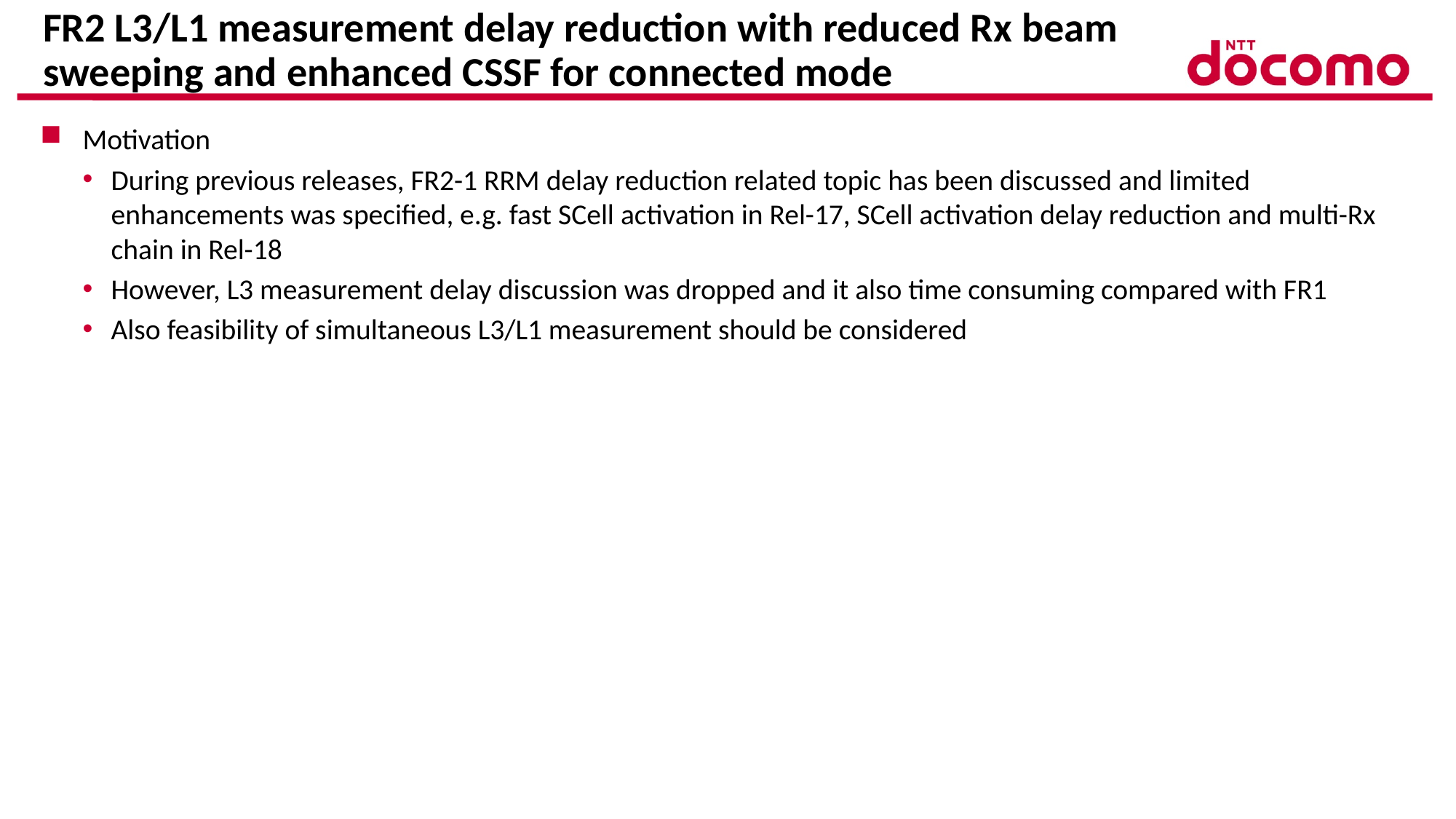

# FR2 L3/L1 measurement delay reduction with reduced Rx beam sweeping and enhanced CSSF for connected mode
Motivation
During previous releases, FR2-1 RRM delay reduction related topic has been discussed and limited enhancements was specified, e.g. fast SCell activation in Rel-17, SCell activation delay reduction and multi-Rx chain in Rel-18
However, L3 measurement delay discussion was dropped and it also time consuming compared with FR1
Also feasibility of simultaneous L3/L1 measurement should be considered